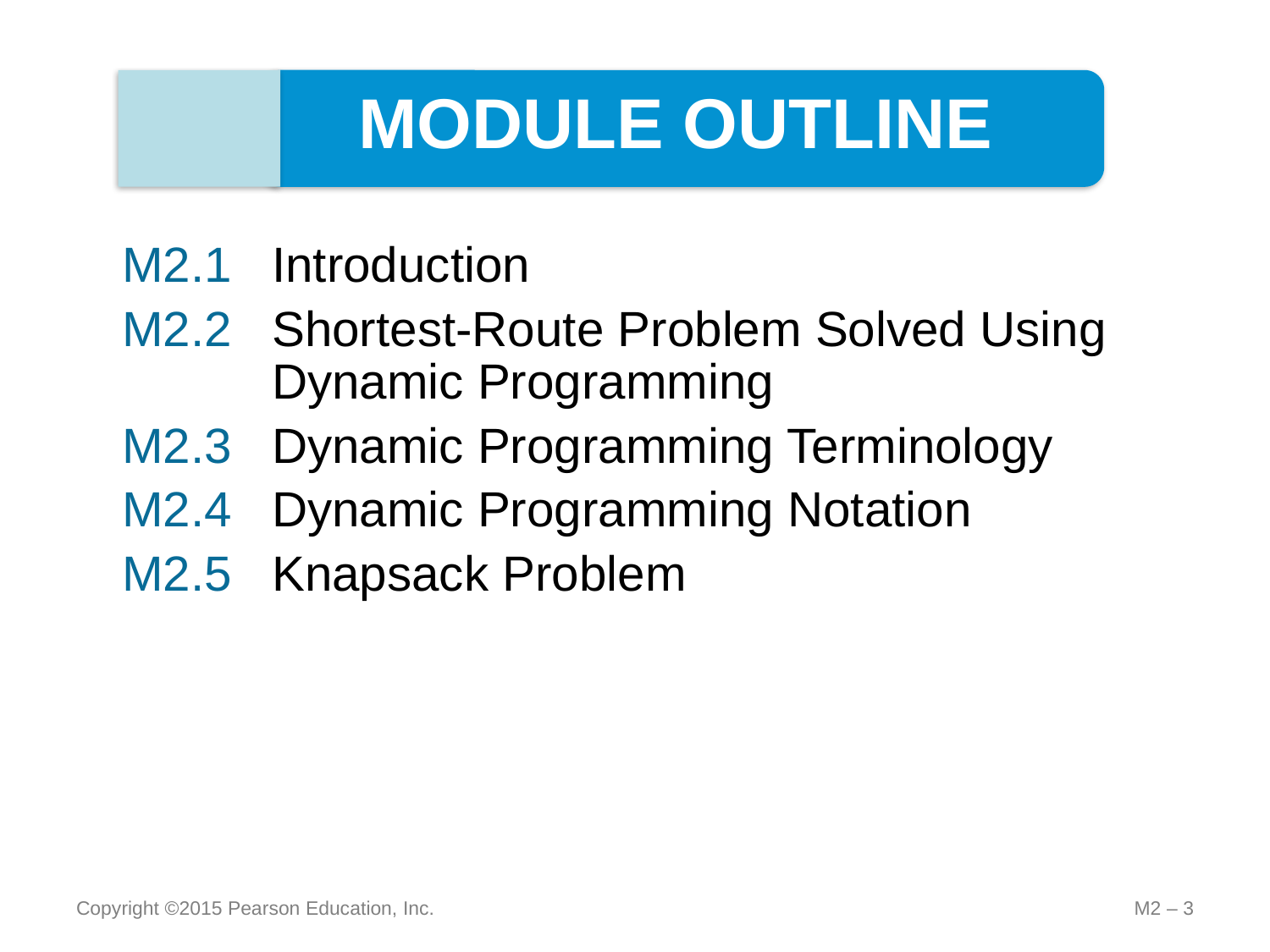

MODULE OUTLINE
M2.1	Introduction
M2.2	Shortest-Route Problem Solved Using Dynamic Programming
M2.3	Dynamic Programming Terminology
M2.4	Dynamic Programming Notation
M2.5	Knapsack Problem

Copyright ©2015 Pearson Education, Inc.
M2 – 3